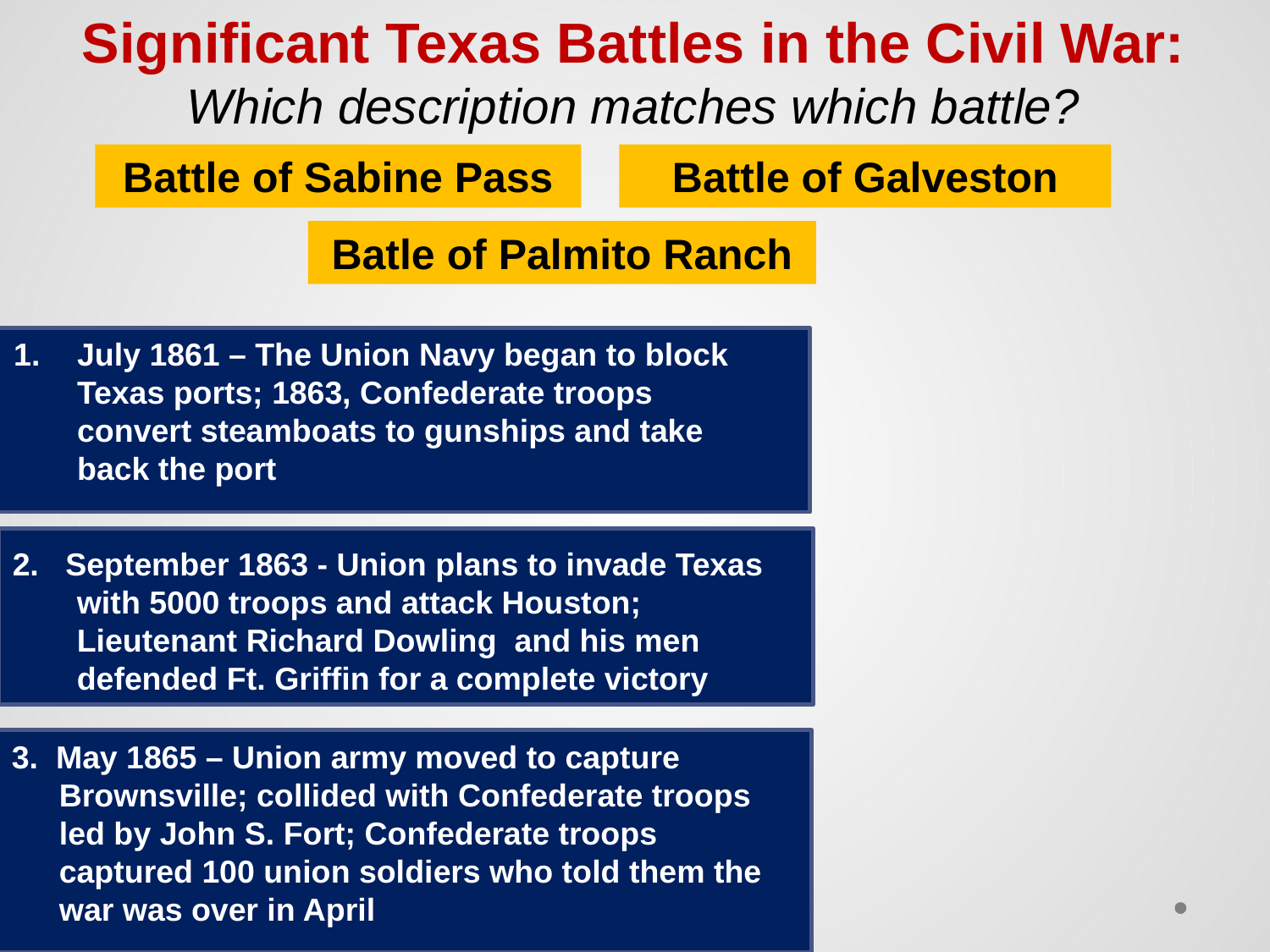

Significant Texas Battles in the Civil War:
Which description matches which battle?
Battle of Sabine Pass
Battle of Galveston
Batle of Palmito Ranch

July 1861 – The Union Navy began to block Texas ports; 1863, Confederate troops convert steamboats to gunships and take back the port

2.   September 1863 - Union plans to invade Texas with 5000 troops and attack Houston; Lieutenant Richard Dowling  and his men defended Ft. Griffin for a complete victory

3.  May 1865 – Union army moved to capture Brownsville; collided with Confederate troops led by John S. Fort; Confederate troops captured 100 union soldiers who told them the war was over in April